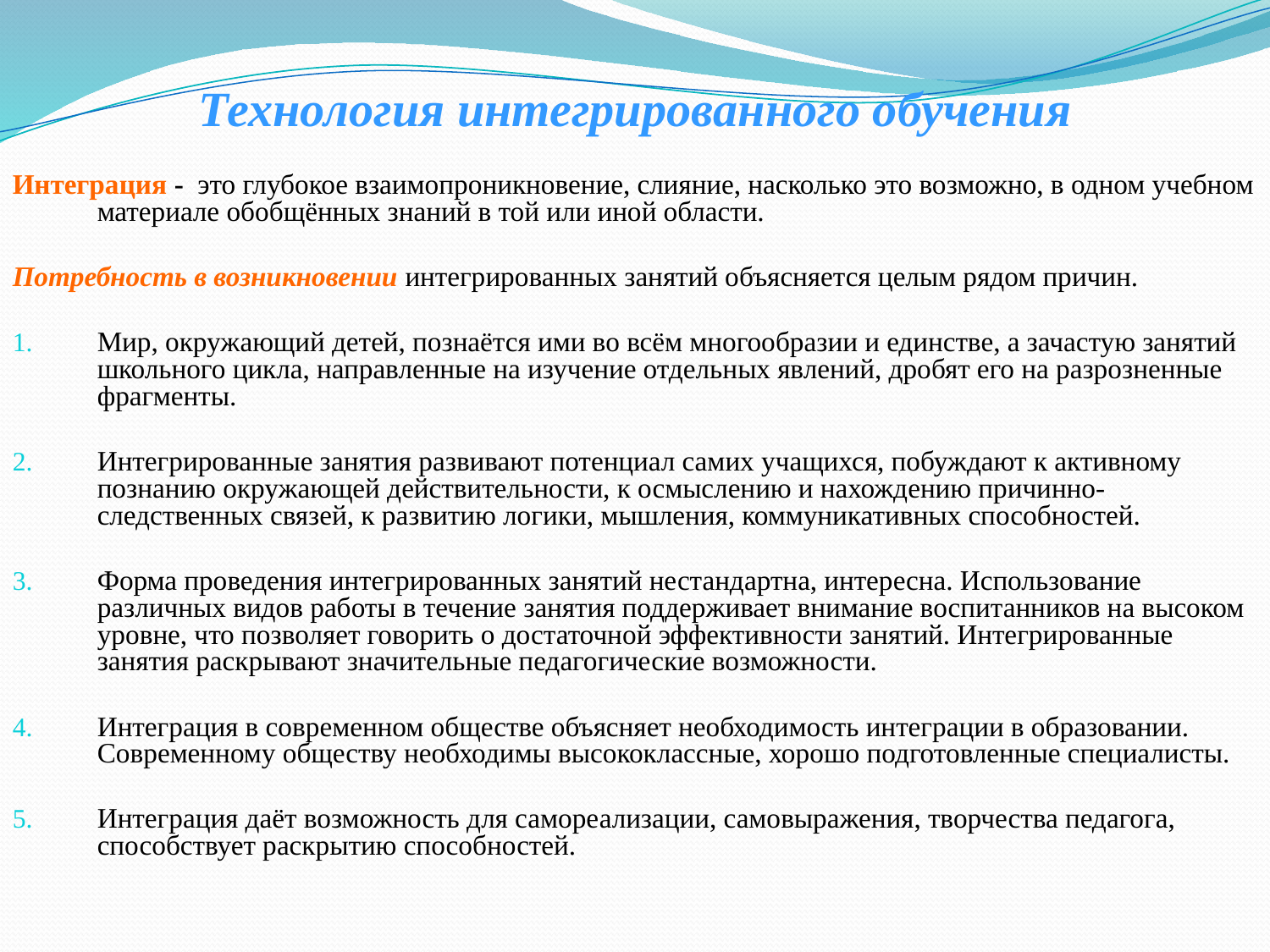

# Технология интегрированного обучения
Интеграция -  это глубокое взаимопроникновение, слияние, насколько это возможно, в одном учебном материале обобщённых знаний в той или иной области.

Потребность в возникновении интегрированных занятий объясняется целым рядом причин.

Мир, окружающий детей, познаётся ими во всём многообразии и единстве, а зачастую занятий школьного цикла, направленные на изучение отдельных явлений, дробят его на разрозненные фрагменты.

Интегрированные занятия развивают потенциал самих учащихся, побуждают к активному познанию окружающей действительности, к осмыслению и нахождению причинно-следственных связей, к развитию логики, мышления, коммуникативных способностей.

Форма проведения интегрированных занятий нестандартна, интересна. Использование  различных видов работы в течение занятия поддерживает внимание воспитанников на высоком уровне, что позволяет говорить о достаточной эффективности занятий. Интегрированные занятия раскрывают значительные педагогические возможности.

Интеграция в современном обществе объясняет необходимость интеграции в образовании. Современному обществу необходимы высококлассные, хорошо подготовленные специалисты.

Интеграция даёт возможность для самореализации, самовыражения, творчества педагога, способствует раскрытию способностей.